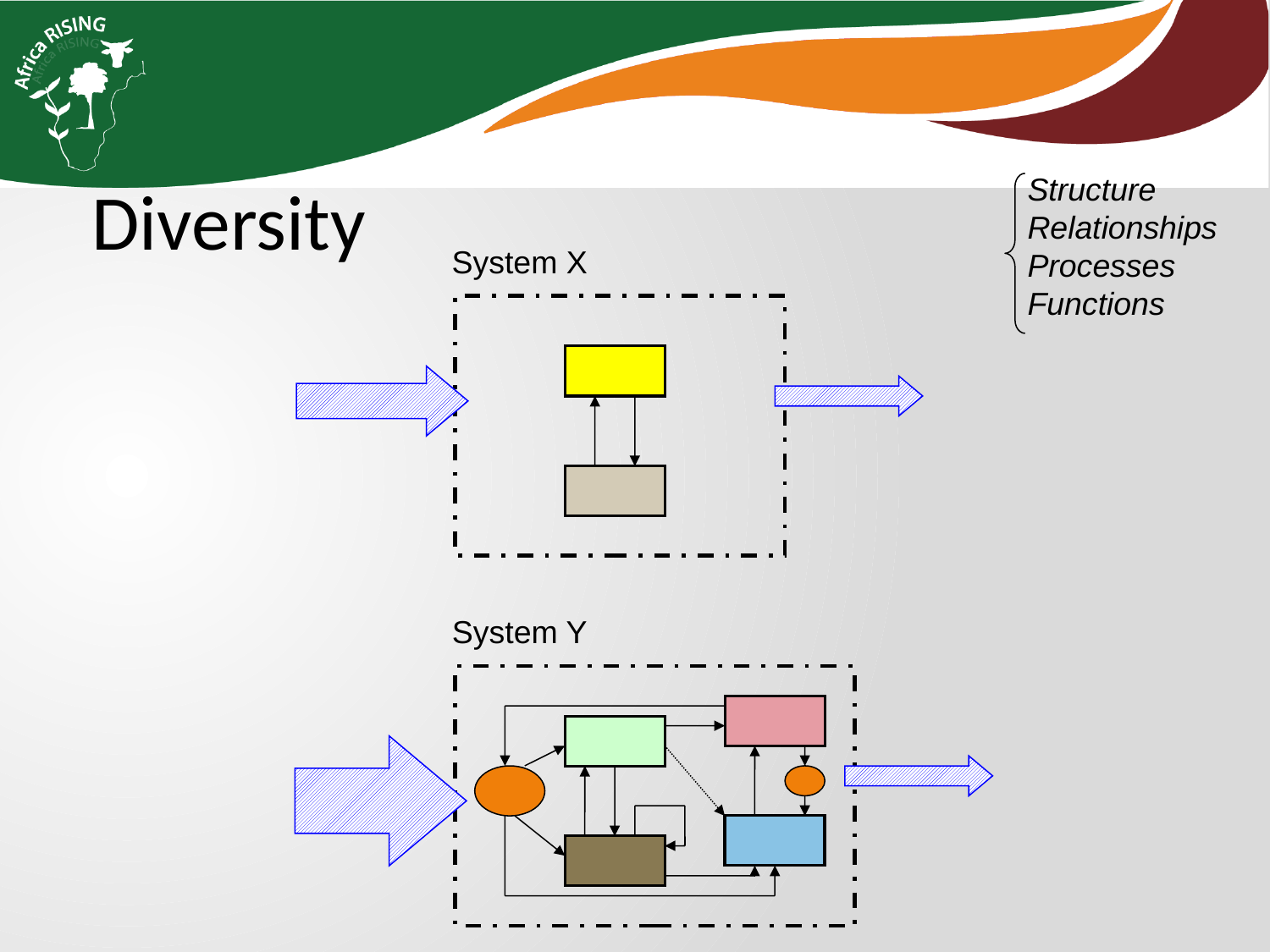

Structure
Relationships
Processes
Functions

Diversity

System X

System Y